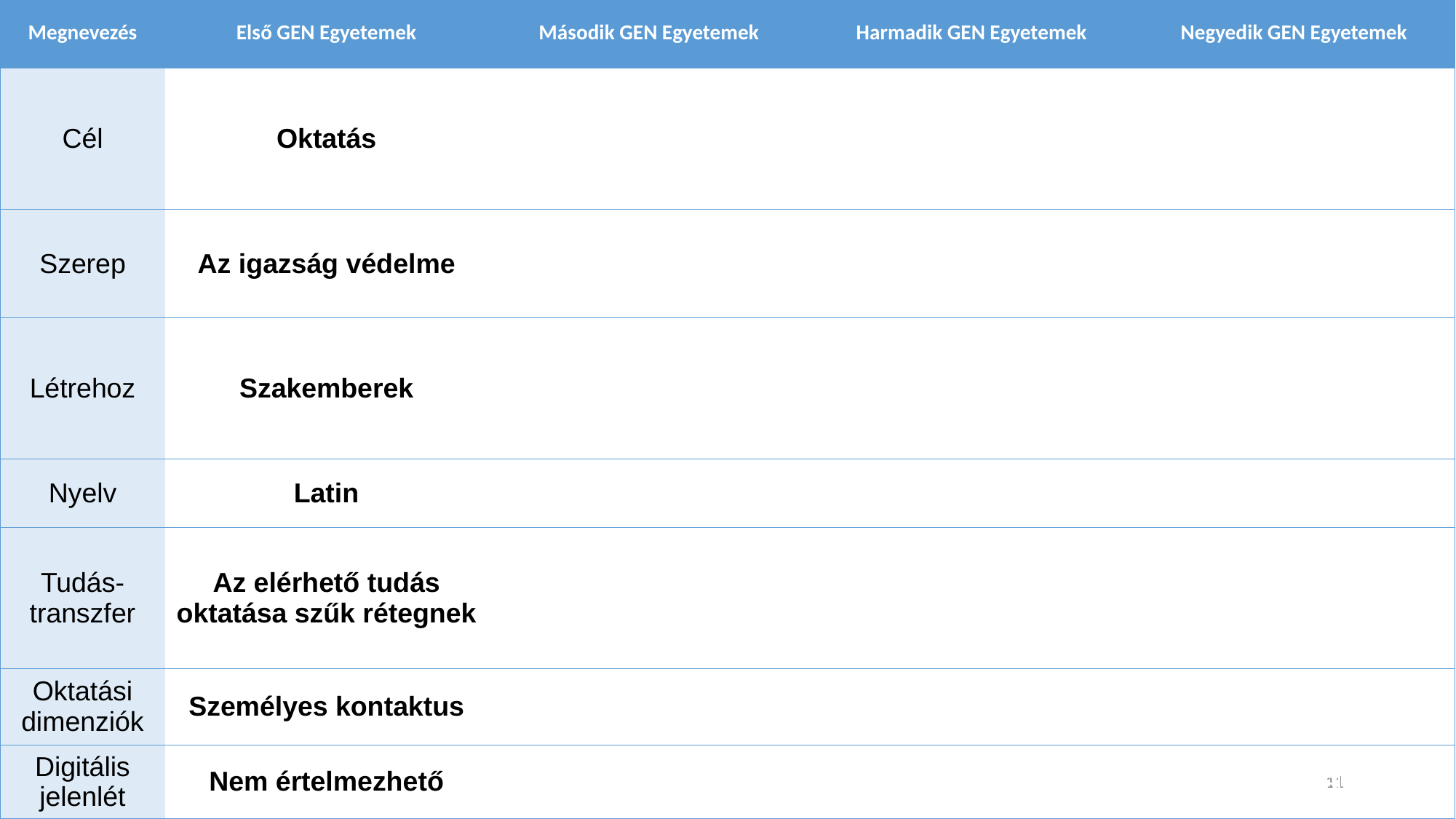

| Megnevezés | Első GEN Egyetemek | Második GEN Egyetemek | Harmadik GEN Egyetemek | Negyedik GEN Egyetemek |
| --- | --- | --- | --- | --- |
| Cél | Oktatás | Oktatás és kutatás | Oktatás, kutatás és tudáshasznosítás | Oktatás, kutatás, tudáshasznosítás, proaktív gazdaságfejlesztés |
| Szerep | Az igazság védelme | A természet megismerése | Értékteremtés | Helyi gazdaság erősítése, stratégiai iránykijelölés |
| Létrehoz | Szakemberek | Szakemberek és tudósok | Szakemberek, tudósok és vállalkozók | Szakemberek, tudósok, vállalkozók, versenyképes helyi gazdaság |
| Nyelv | Latin | Nemzeti | Angol | Többnyelvű |
| Tudás-transzfer | Az elérhető tudás oktatása szűk rétegnek | A tudomány határainak kibővítése | A tudományok hasznosítási lehetőségeinek felfedezése | A tudásáramlást gátló akadályok lebontása |
| Oktatási dimenziók | Személyes kontaktus | Személyes kontaktus | Személyes kontaktus | Személyes kontaktus és virtuális tér |
| Digitális jelenlét | Nem értelmezhető | Nincs | Elhanyagolható | Kimagasló |
11